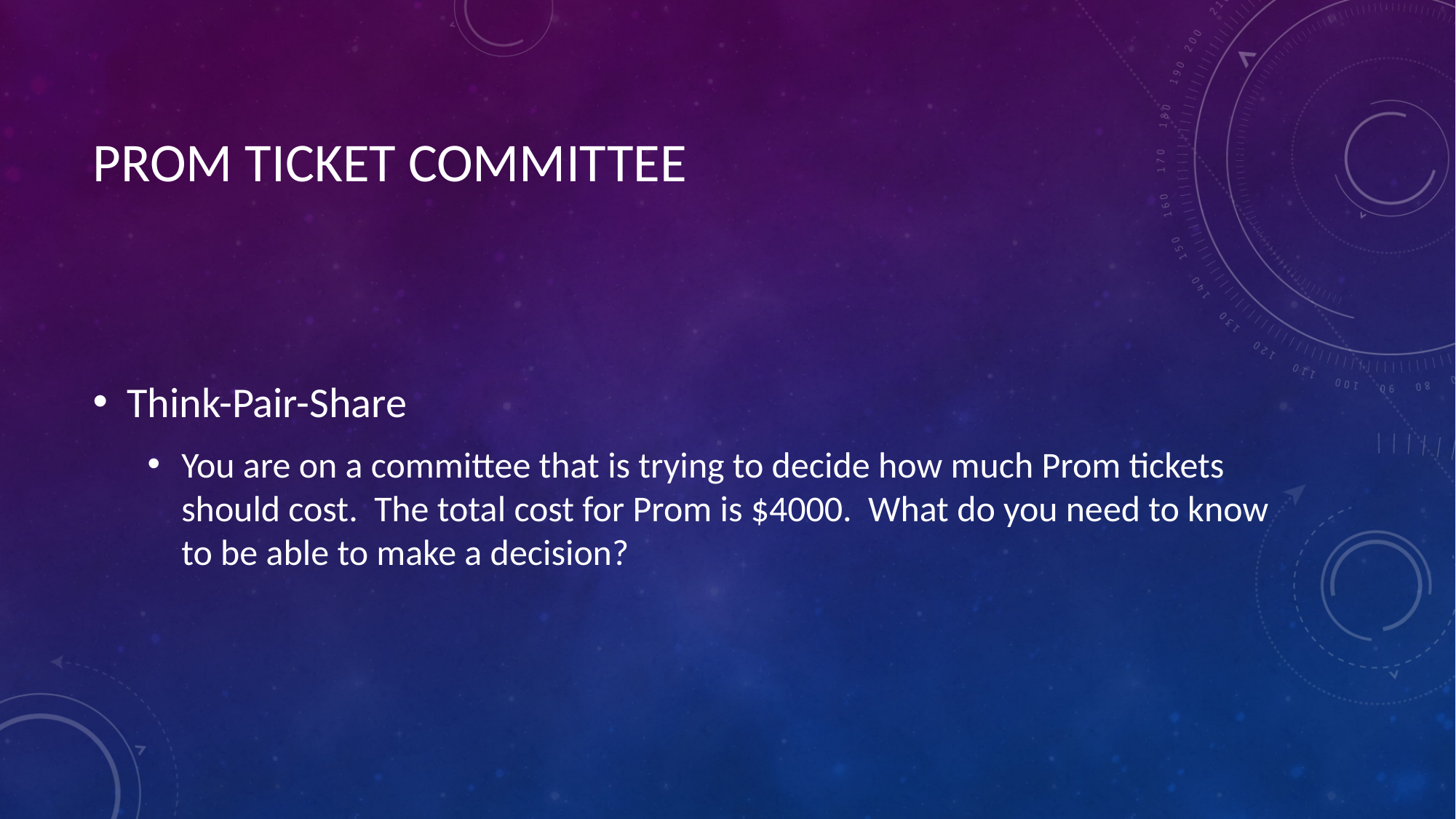

# Prom Ticket Committee
Think-Pair-Share
You are on a committee that is trying to decide how much Prom tickets should cost.  The total cost for Prom is $4000.  What do you need to know to be able to make a decision?